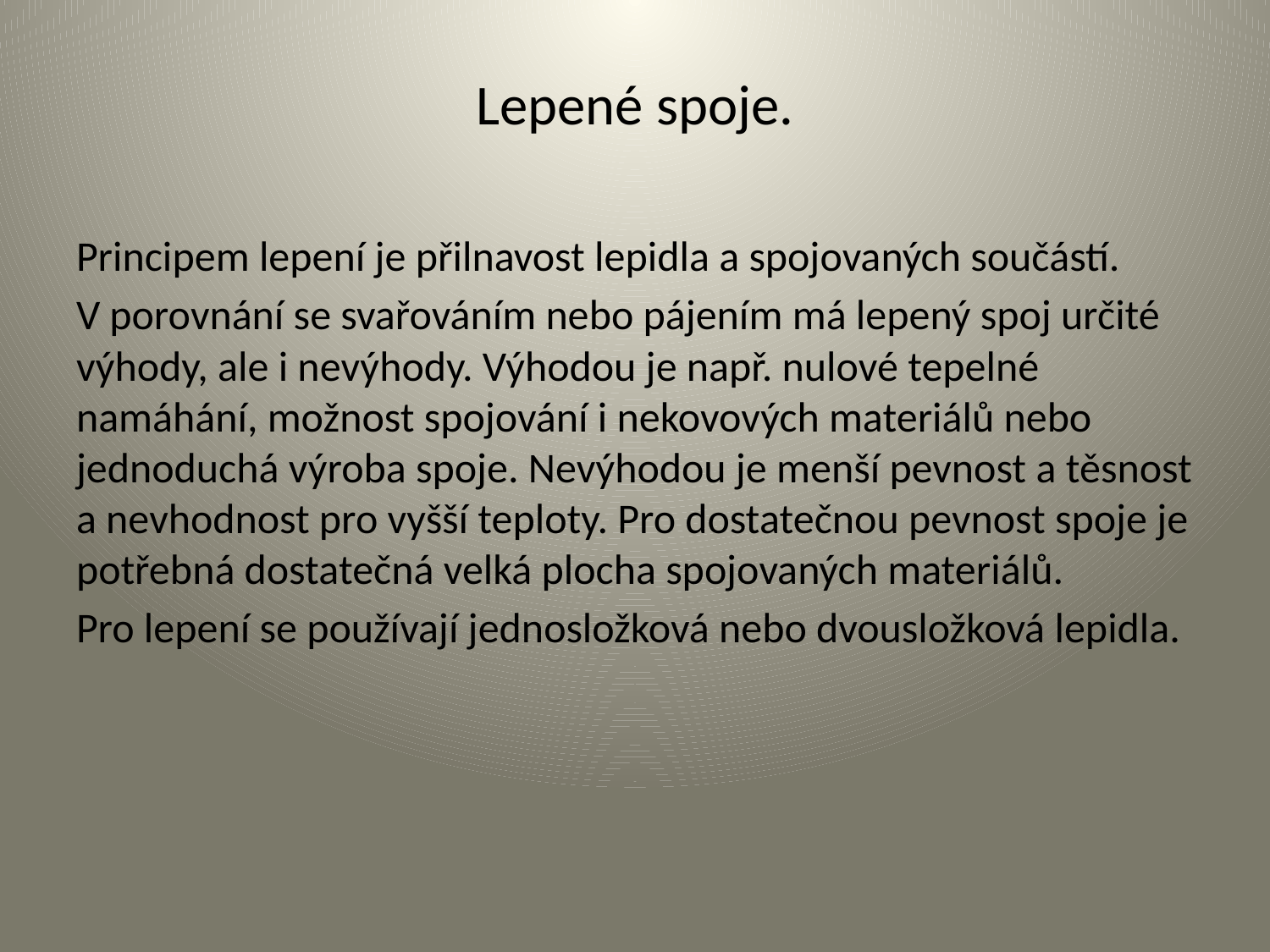

# Lepené spoje.
Principem lepení je přilnavost lepidla a spojovaných součástí.
V porovnání se svařováním nebo pájením má lepený spoj určité výhody, ale i nevýhody. Výhodou je např. nulové tepelné namáhání, možnost spojování i nekovových materiálů nebo jednoduchá výroba spoje. Nevýhodou je menší pevnost a těsnost a nevhodnost pro vyšší teploty. Pro dostatečnou pevnost spoje je potřebná dostatečná velká plocha spojovaných materiálů.
Pro lepení se používají jednosložková nebo dvousložková lepidla.